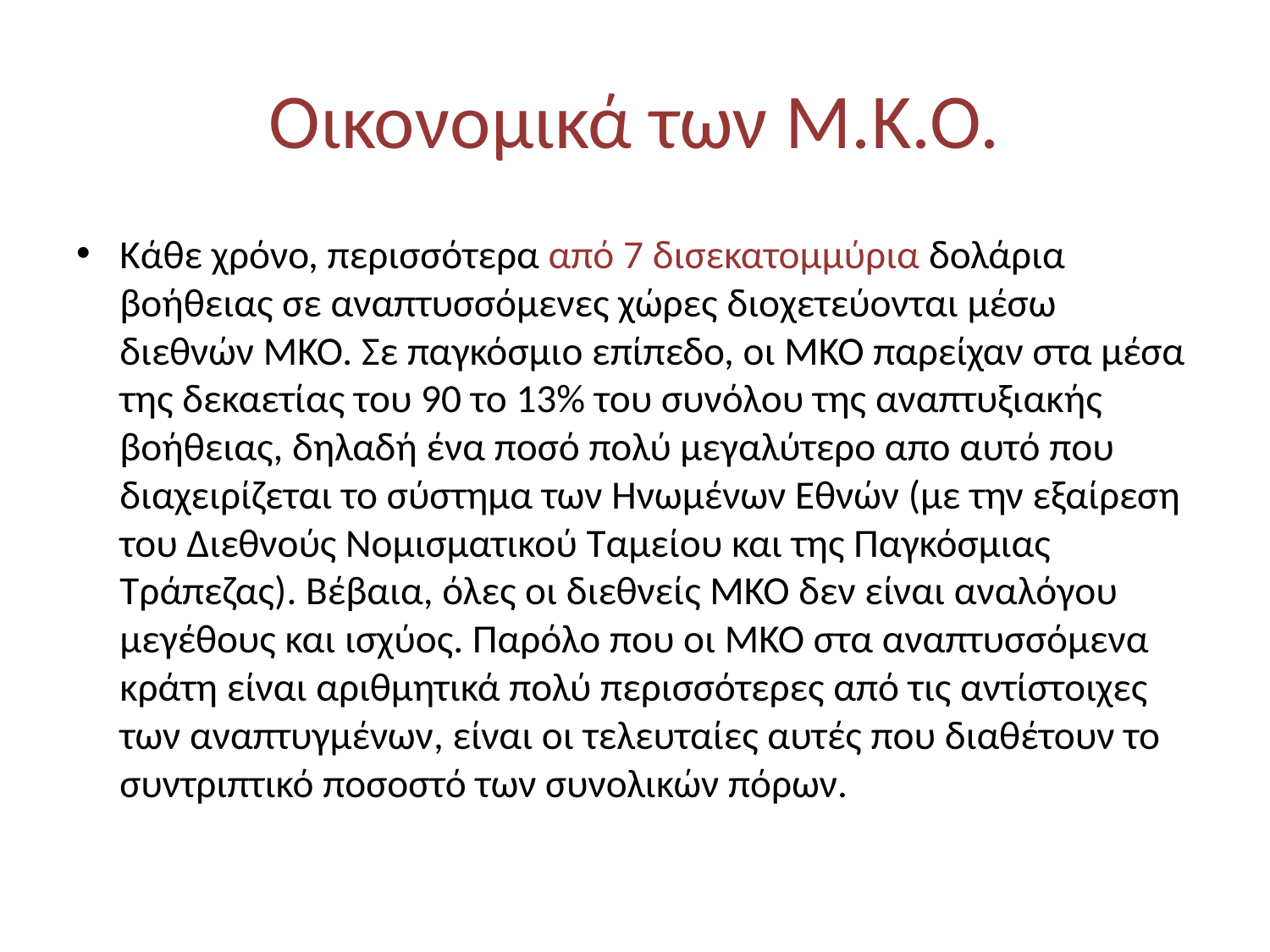

# Οικονομικά των Μ.Κ.Ο.
Κάθε χρόνο, περισσότερα από 7 δισεκατομμύρια δολάρια βοήθειας σε αναπτυσσόμενες χώρες διοχετεύονται μέσω διεθνών ΜΚΟ. Σε παγκόσμιο επίπεδο, οι ΜΚΟ παρείχαν στα μέσα της δεκαετίας του 90 το 13% του συνόλου της αναπτυξιακής βοήθειας, δηλαδή ένα ποσό πολύ μεγαλύτερο απο αυτό που διαχειρίζεται το σύστημα των Ηνωμένων Εθνών (με την εξαίρεση του Διεθνούς Νομισματικού Ταμείου και της Παγκόσμιας Τράπεζας). Βέβαια, όλες οι διεθνείς ΜΚΟ δεν είναι αναλόγου μεγέθους και ισχύος. Παρόλο που οι ΜΚΟ στα αναπτυσσόμενα κράτη είναι αριθμητικά πολύ περισσότερες από τις αντίστοιχες των αναπτυγμένων, είναι οι τελευταίες αυτές που διαθέτουν το συντριπτικό ποσοστό των συνολικών πόρων.